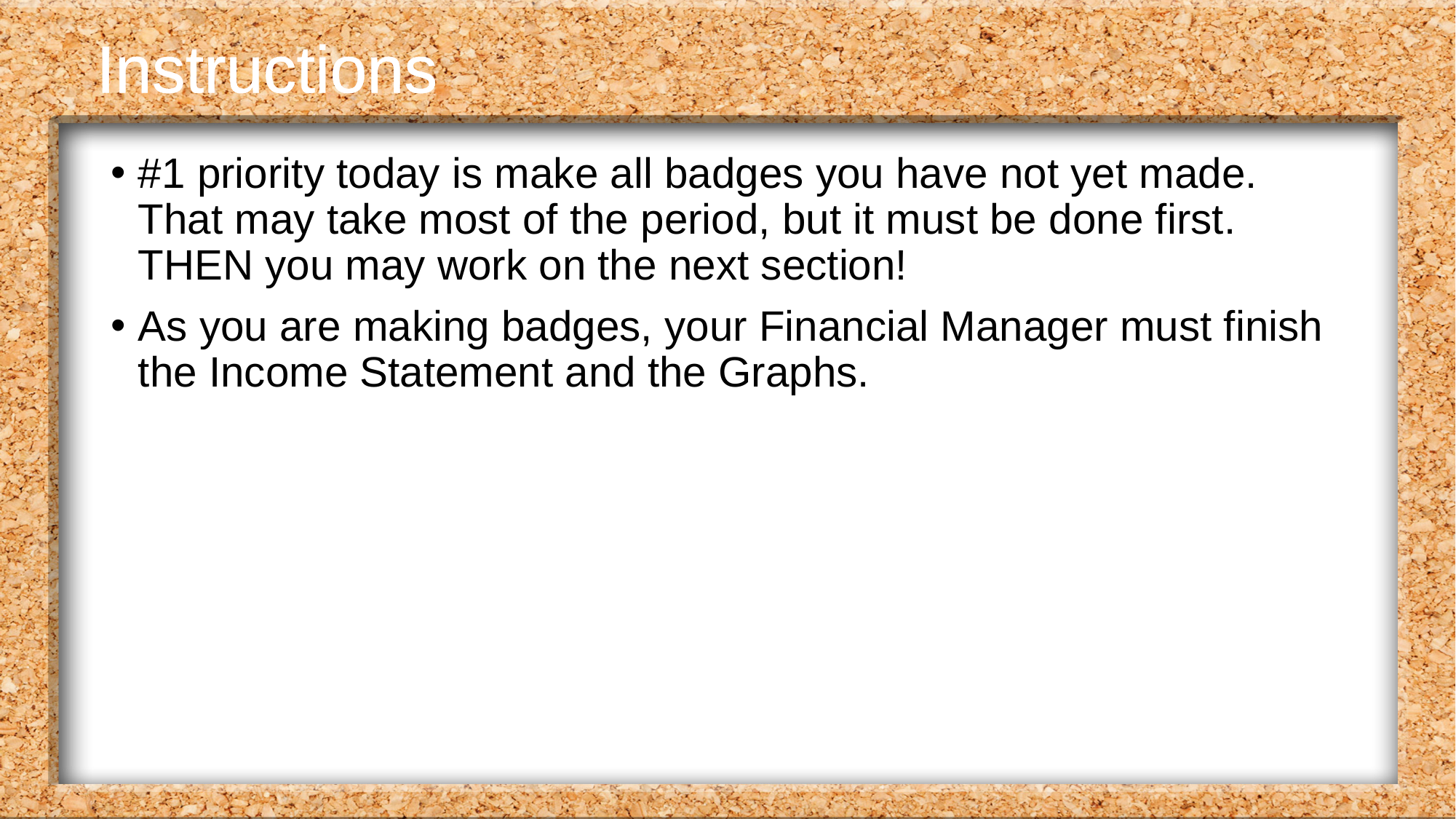

# Instructions
#1 priority today is make all badges you have not yet made. That may take most of the period, but it must be done first. THEN you may work on the next section!
As you are making badges, your Financial Manager must finish the Income Statement and the Graphs.